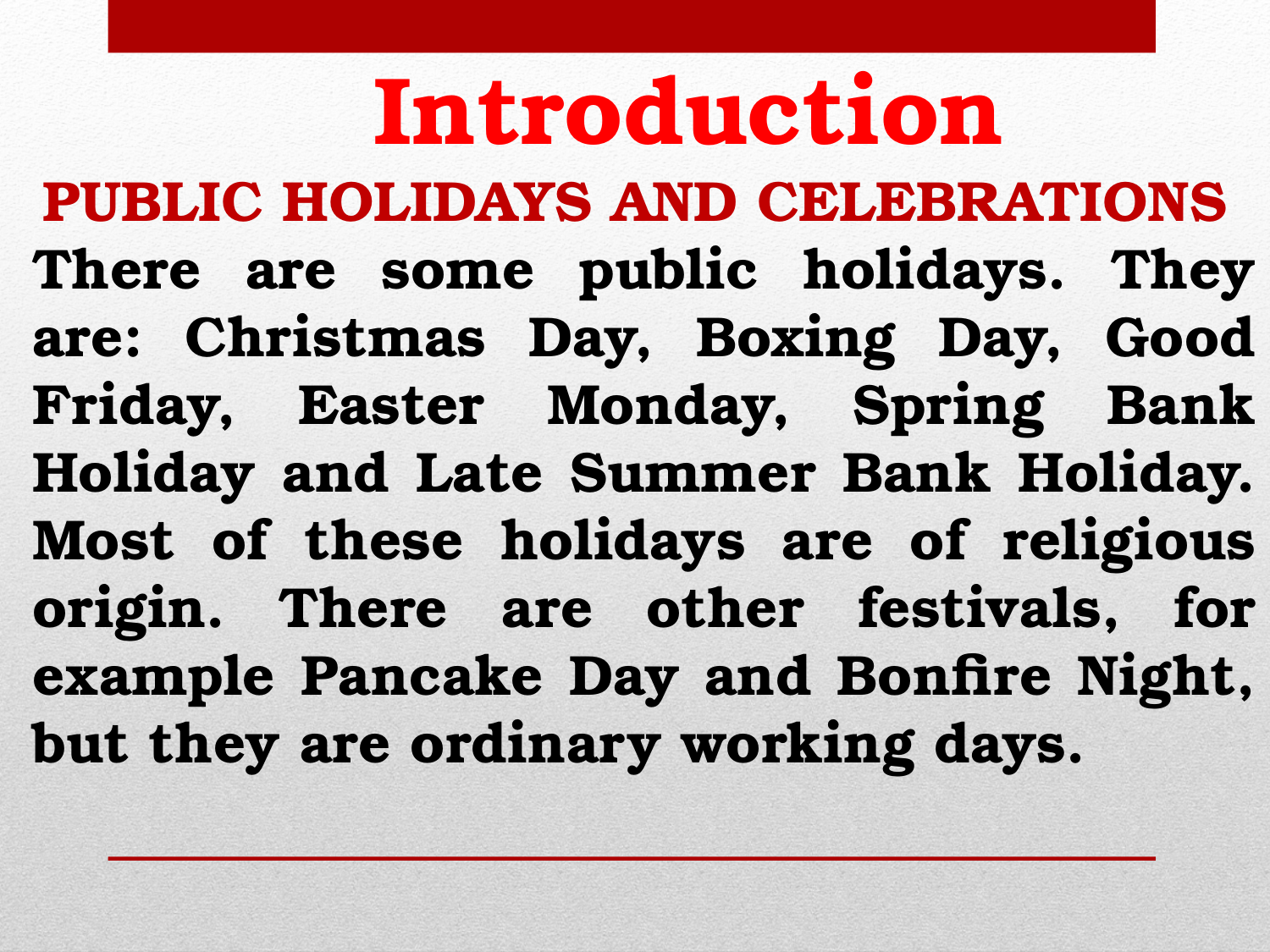

Introduction
PUBLIC HOLIDAYS AND CELEBRATIONS
There are some public holidays. They are: Christmas Day, Boxing Day, Good Friday, Easter Monday, Spring Bank Holiday and Late Summer Bank Holiday. Most of these holidays are of religious origin. There are other festivals, for example Pancake Day and Bonfire Night, but they are ordinary working days.